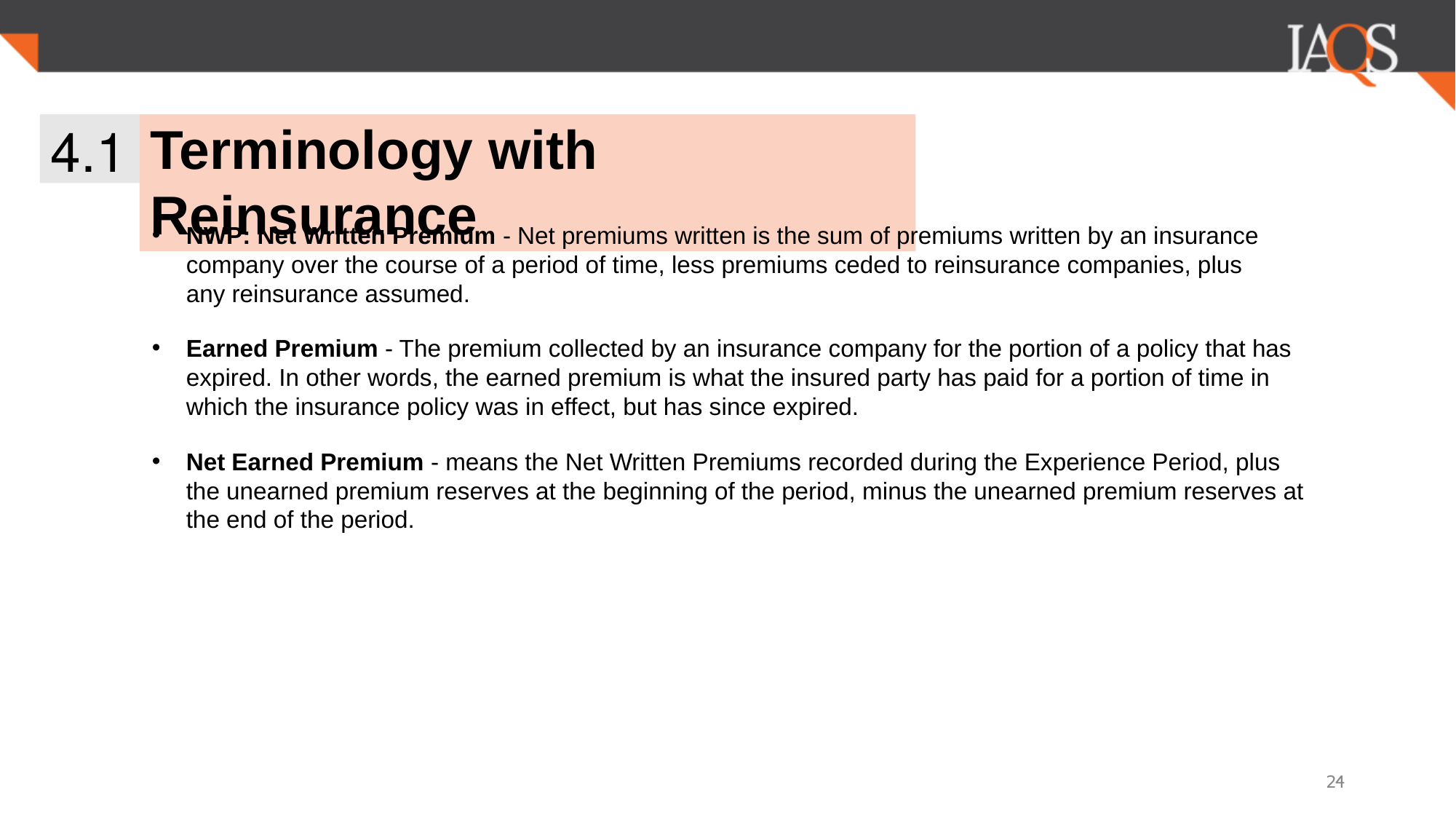

4.1
# Terminology with Reinsurance
NWP: Net Written Premium - Net premiums written is the sum of premiums written by an insurance company over the course of a period of time, less premiums ceded to reinsurance companies, plus any reinsurance assumed.
Earned Premium - The premium collected by an insurance company for the portion of a policy that has expired. In other words, the earned premium is what the insured party has paid for a portion of time in which the insurance policy was in effect, but has since expired.
Net Earned Premium - means the Net Written Premiums recorded during the Experience Period, plus the unearned premium reserves at the beginning of the period, minus the unearned premium reserves at the end of the period.
24